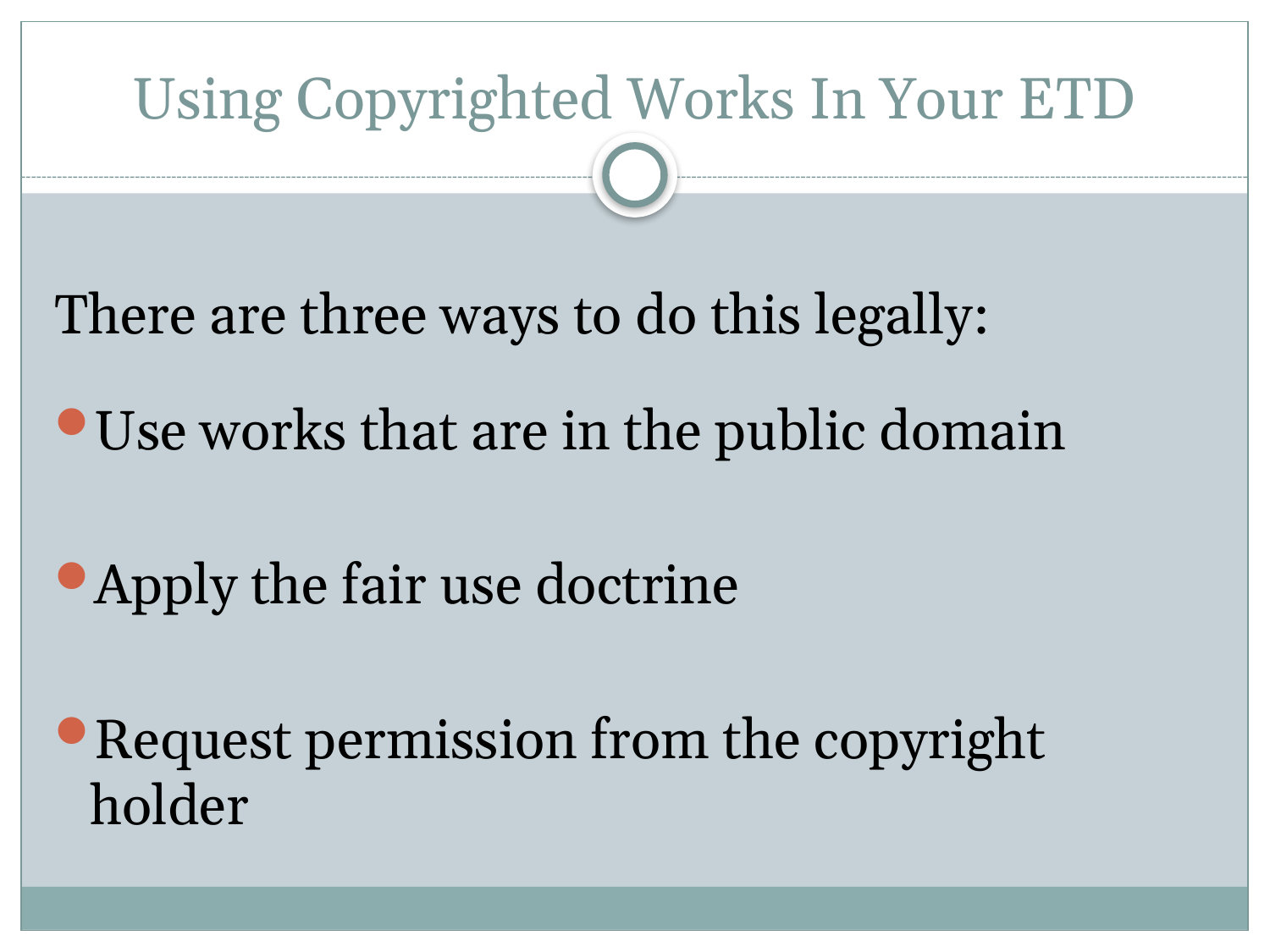

# Using Copyrighted Works In Your ETD

There are three ways to do this legally:

Use works that are in the public domain

Apply the fair use doctrine

Request permission from the copyright holder